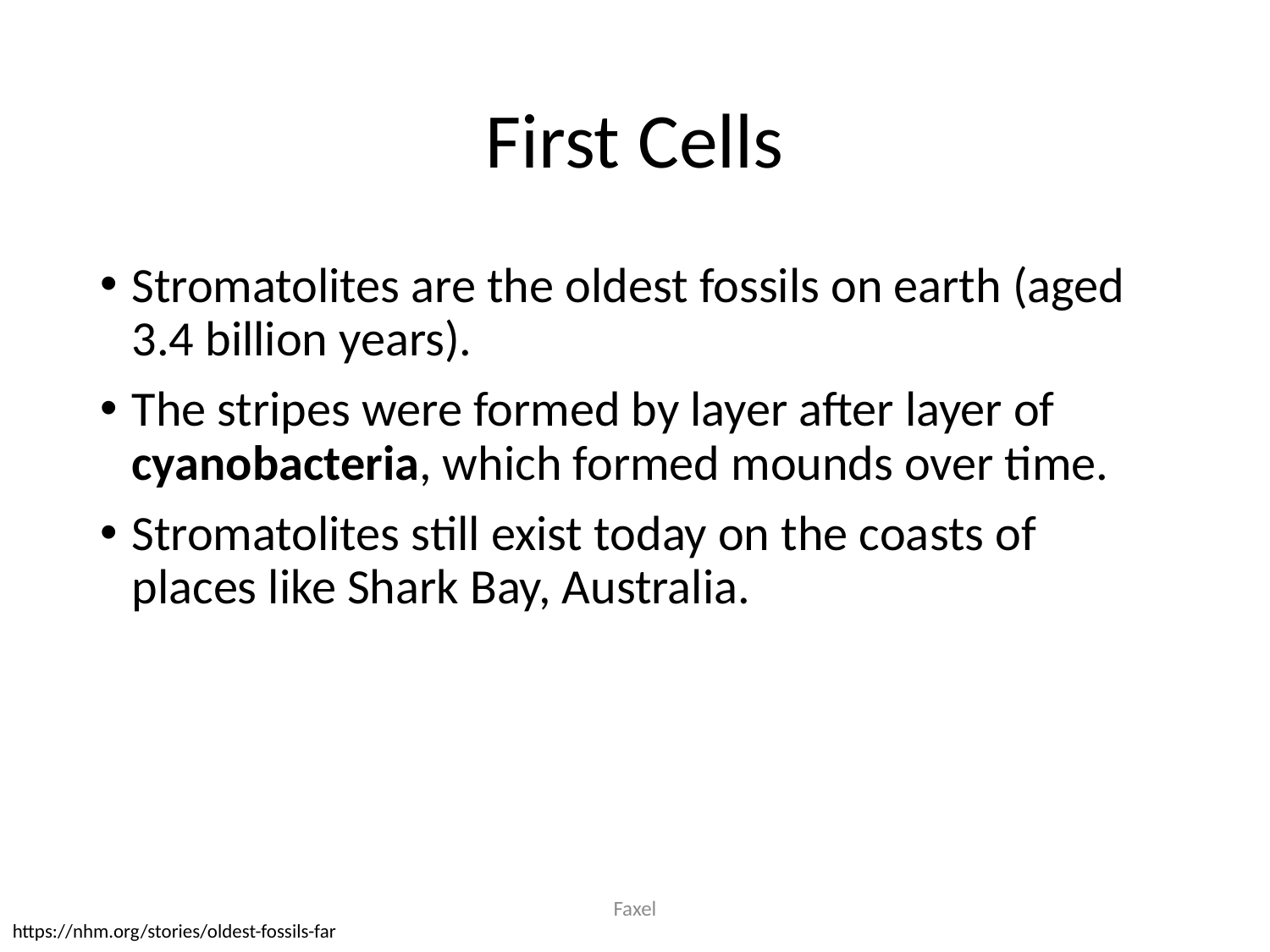

# First Cells
Stromatolites are the oldest fossils on earth (aged 3.4 billion years).
The stripes were formed by layer after layer of cyanobacteria, which formed mounds over time.
Stromatolites still exist today on the coasts of places like Shark Bay, Australia.
Faxel
https://nhm.org/stories/oldest-fossils-far